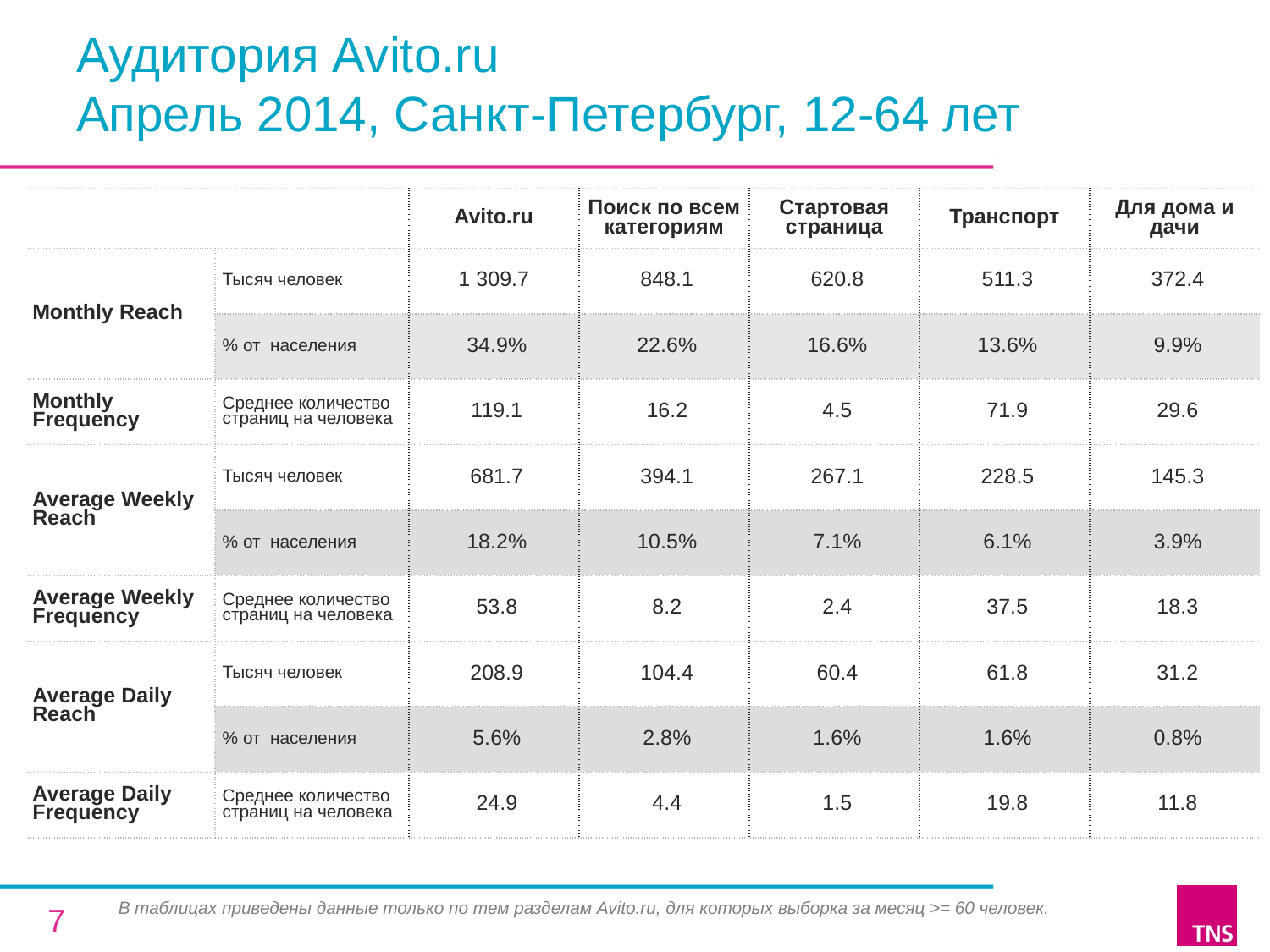

# Аудитория Avito.ru Апрель 2014, Санкт-Петербург, 12-64 лет
|  |  | Avito.ru | Поиск по всем категориям | Стартовая страница | Транспорт | Для дома и дачи |
| --- | --- | --- | --- | --- | --- | --- |
| Monthly Reach | Тысяч человек | 1 309.7 | 848.1 | 620.8 | 511.3 | 372.4 |
|  | % от населения | 34.9% | 22.6% | 16.6% | 13.6% | 9.9% |
| Monthly Frequency | Среднее количество страниц на человека | 119.1 | 16.2 | 4.5 | 71.9 | 29.6 |
| Average Weekly Reach | Тысяч человек | 681.7 | 394.1 | 267.1 | 228.5 | 145.3 |
|  | % от населения | 18.2% | 10.5% | 7.1% | 6.1% | 3.9% |
| Average Weekly Frequency | Среднее количество страниц на человека | 53.8 | 8.2 | 2.4 | 37.5 | 18.3 |
| Average Daily Reach | Тысяч человек | 208.9 | 104.4 | 60.4 | 61.8 | 31.2 |
|  | % от населения | 5.6% | 2.8% | 1.6% | 1.6% | 0.8% |
| Average Daily Frequency | Среднее количество страниц на человека | 24.9 | 4.4 | 1.5 | 19.8 | 11.8 |
В таблицах приведены данные только по тем разделам Avito.ru, для которых выборка за месяц >= 60 человек.
7